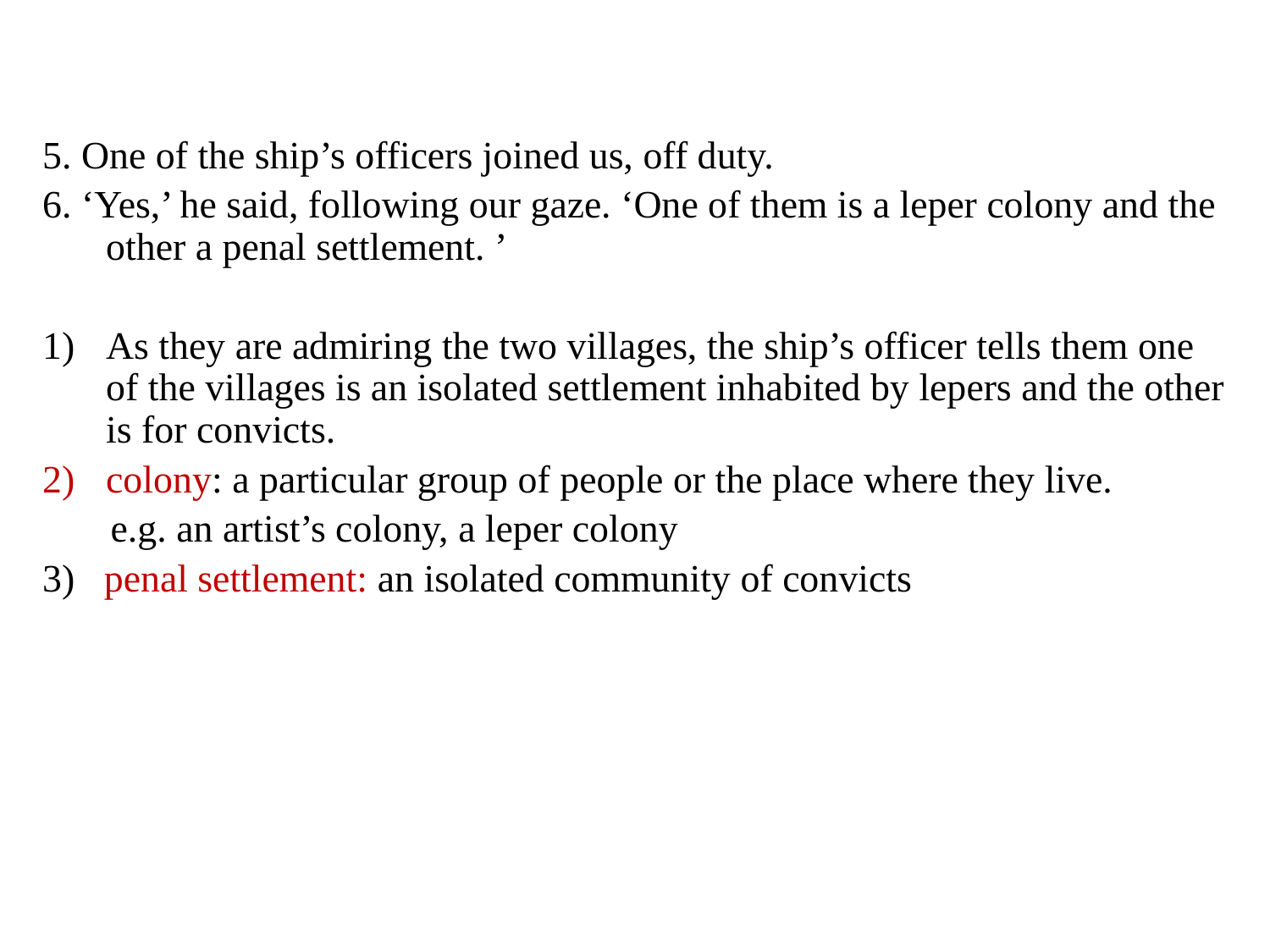

5. One of the ship’s officers joined us, off duty.
6. ‘Yes,’ he said, following our gaze. ‘One of them is a leper colony and the other a penal settlement. ’

As they are admiring the two villages, the ship’s officer tells them one of the villages is an isolated settlement inhabited by lepers and the other is for convicts.
colony: a particular group of people or the place where they live.
       e.g. an artist’s colony, a leper colony
3)   penal settlement: an isolated community of convicts